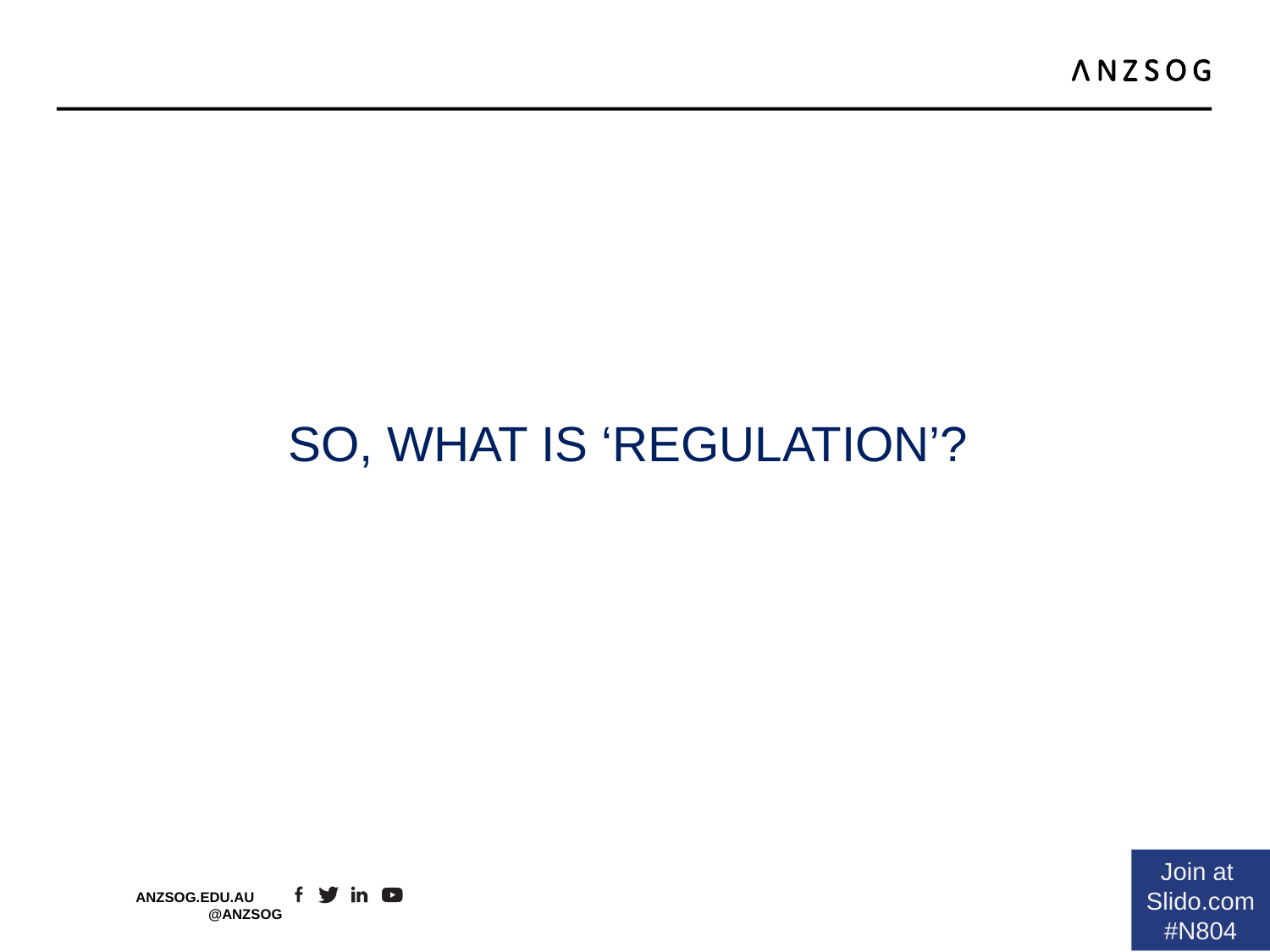

SO, WHAT IS ‘REGULATION’?
Join at
Slido.com
#N804